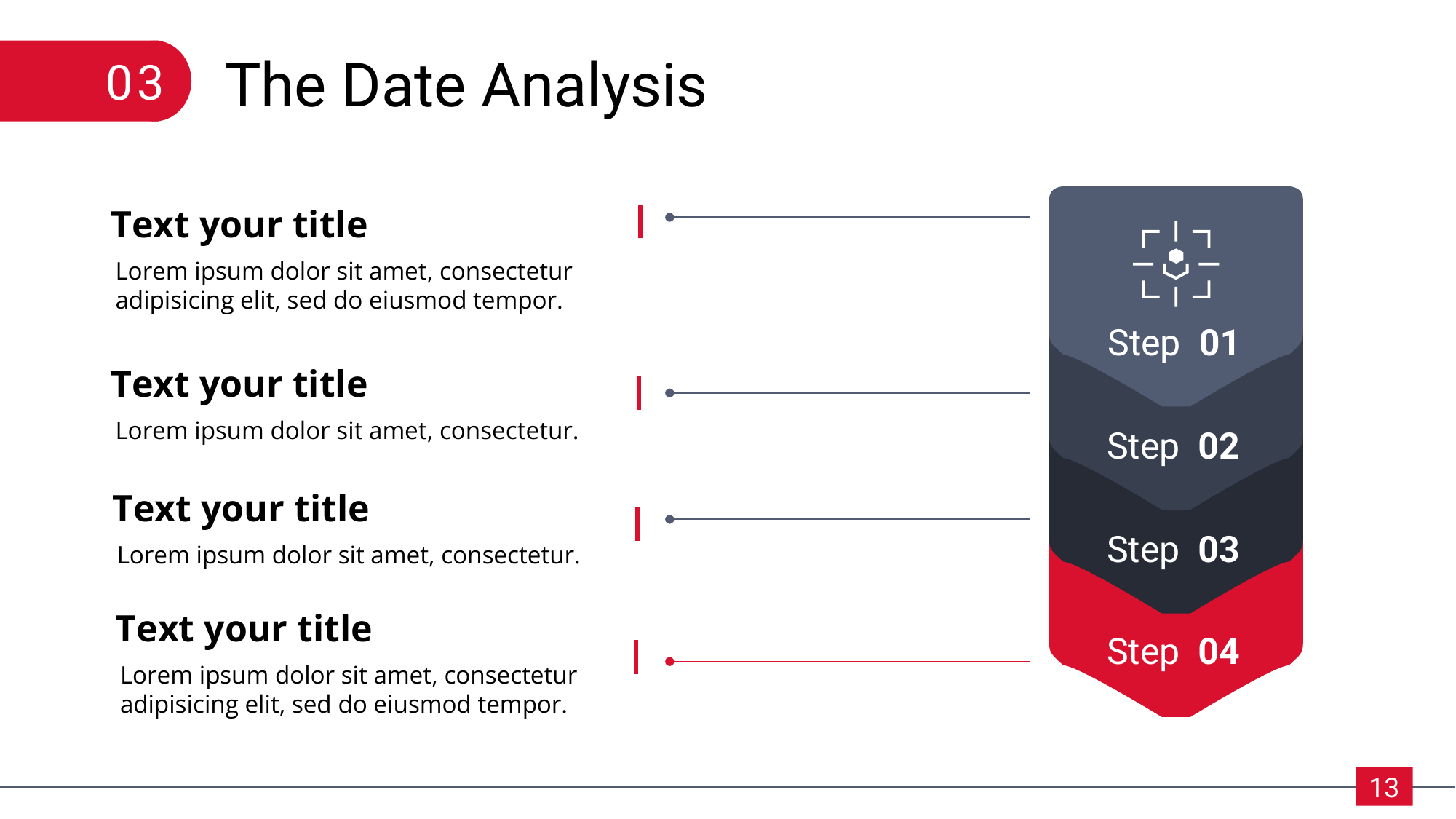

The Date Analysis
03

Text your title

Lorem ipsum dolor sit amet, consectetur adipisicing elit, sed do eiusmod tempor.

Step  01
Text your title

Lorem ipsum dolor sit amet, consectetur.
Step  02
Text your title

Step  03
Lorem ipsum dolor sit amet, consectetur.
Text your title
Step  04
Lorem ipsum dolor sit amet, consectetur adipisicing elit, sed do eiusmod tempor.
13